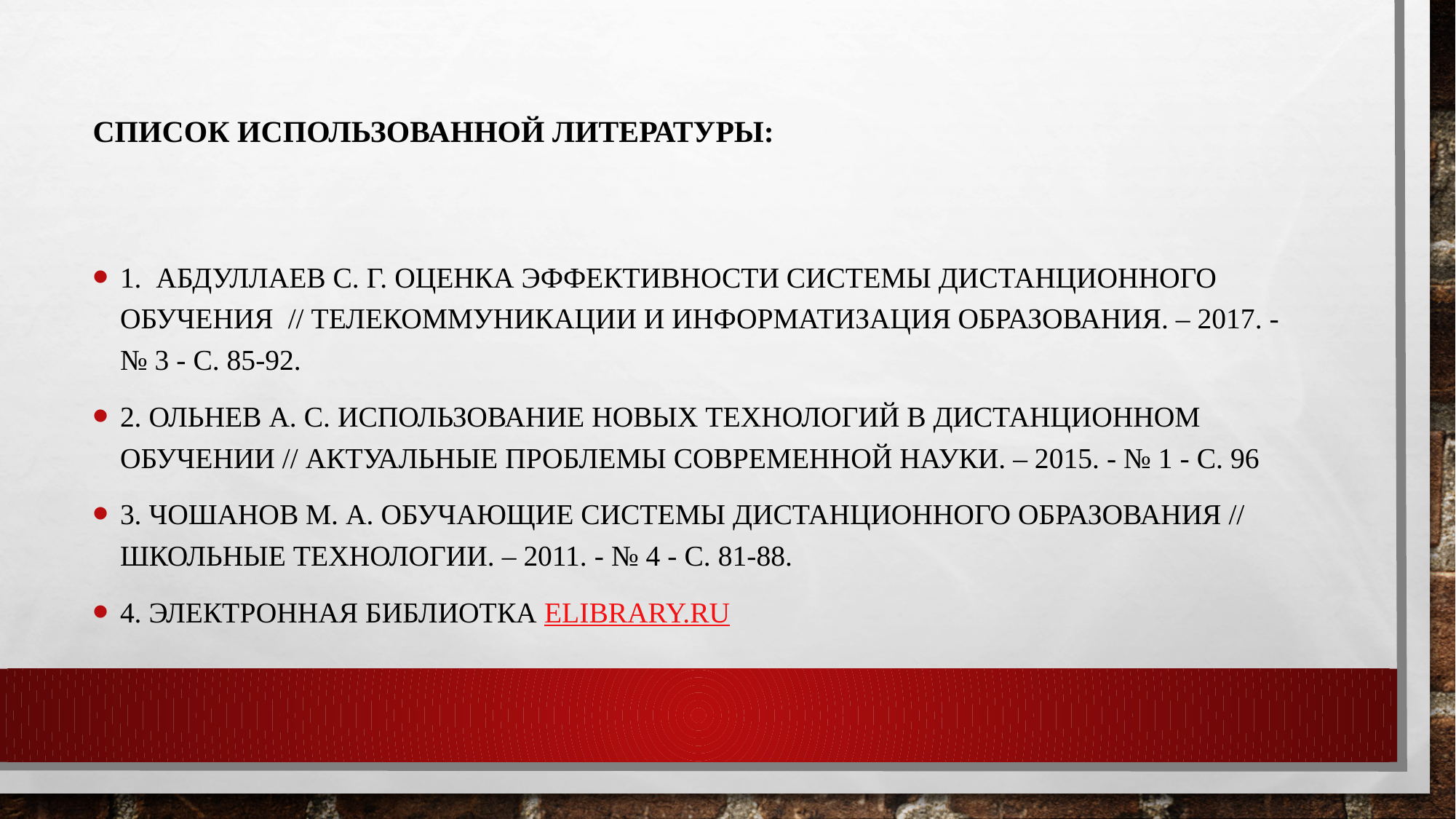

# Список использованной литературы:
1.  Абдуллаев С. Г. Оценка эффективности системы дистанционного обучения  // Телекоммуникации и информатизация образования. – 2017. - № 3 - С. 85-92.
2. Ольнев А. С. Использование новых технологий в дистанционном обучении // Актуальные проблемы современной науки. – 2015. - № 1 - С. 96
3. Чошанов М. А. Обучающие системы дистанционного образования // Школьные технологии. – 2011. - № 4 - С. 81-88.
4. Электронная библиотка elibrary.ru